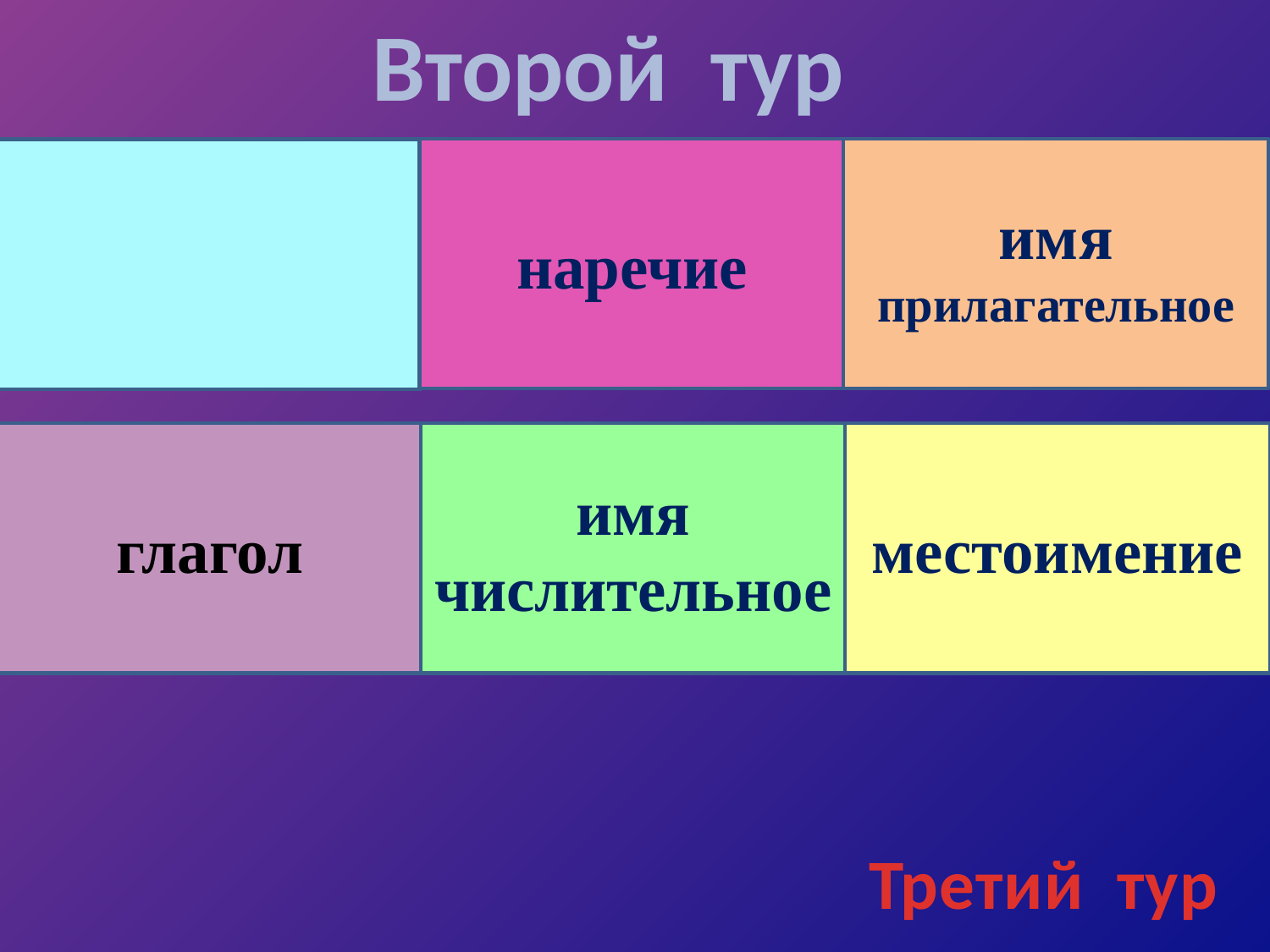

Второй  тур
наречие
имя прилагательное
имя существительное
глагол
имя числительное
местоимение
Третий  тур